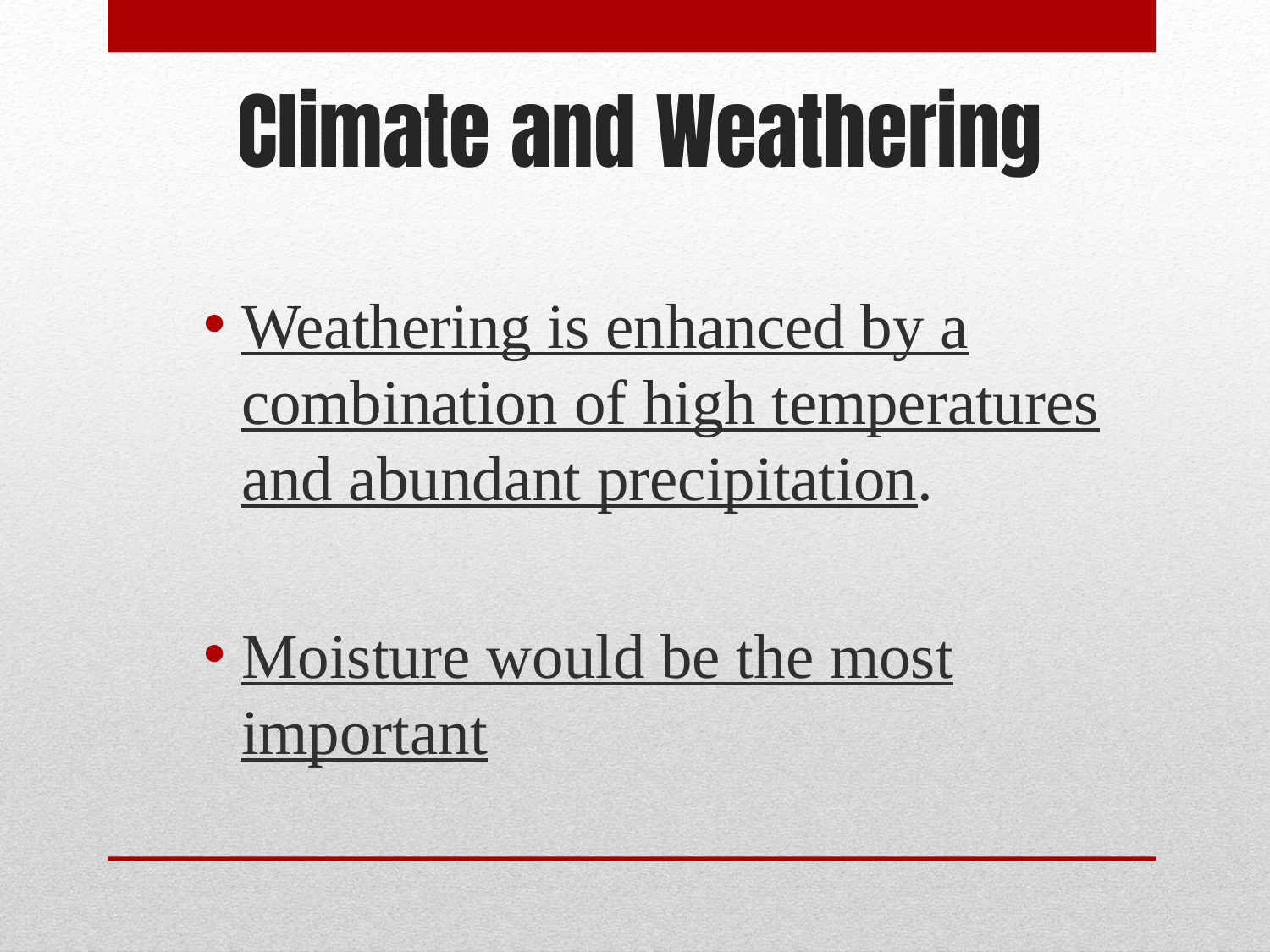

Climate and Weathering
Weathering is enhanced by a combination of high temperatures and abundant precipitation.

Moisture would be the most important